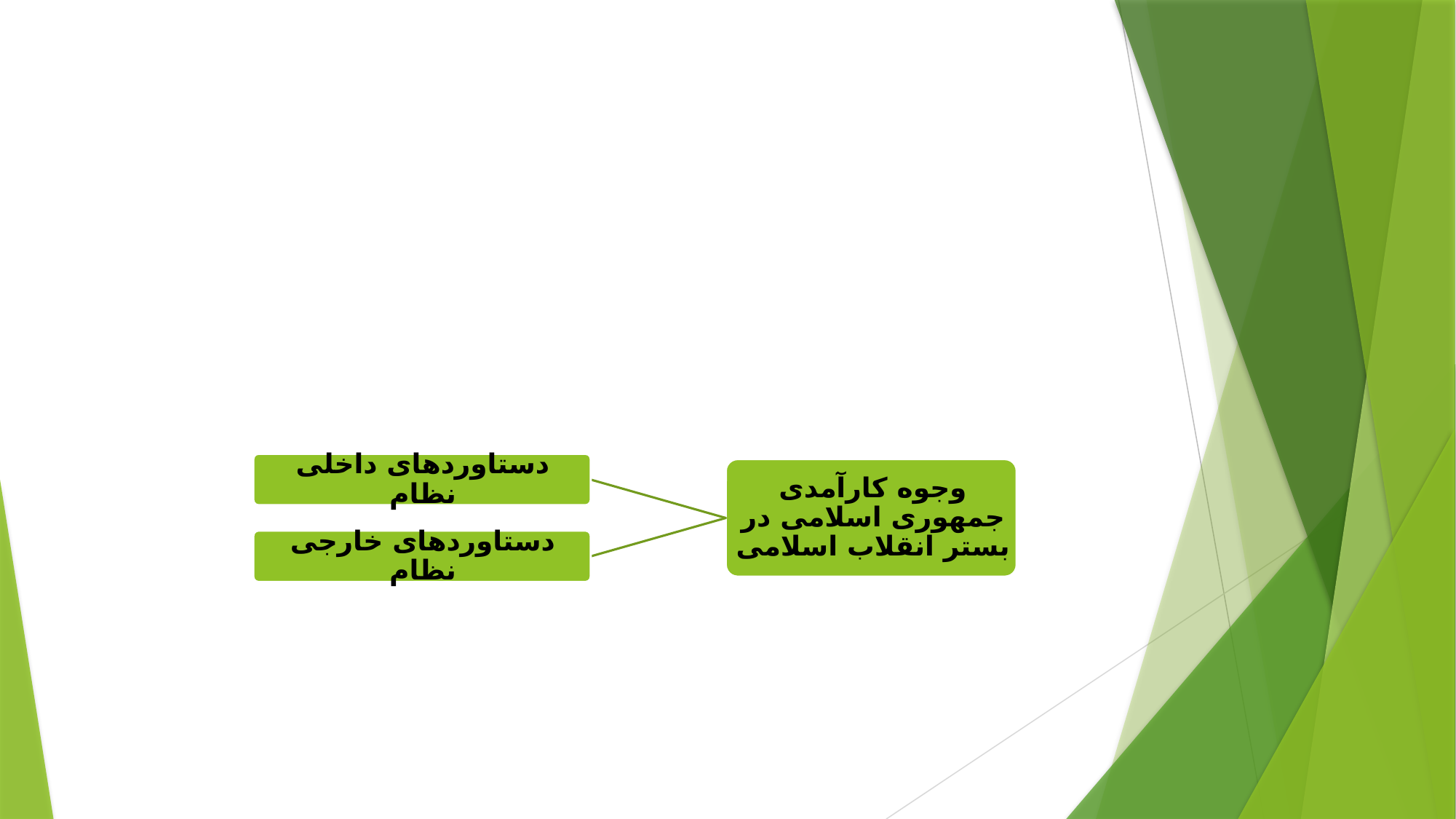

وجوه کارآمدی جمهوری اسلامی در بستر انقلاب اسلامی

دستاوردهای داخلی نظام

دستاوردهای خارجی نظام